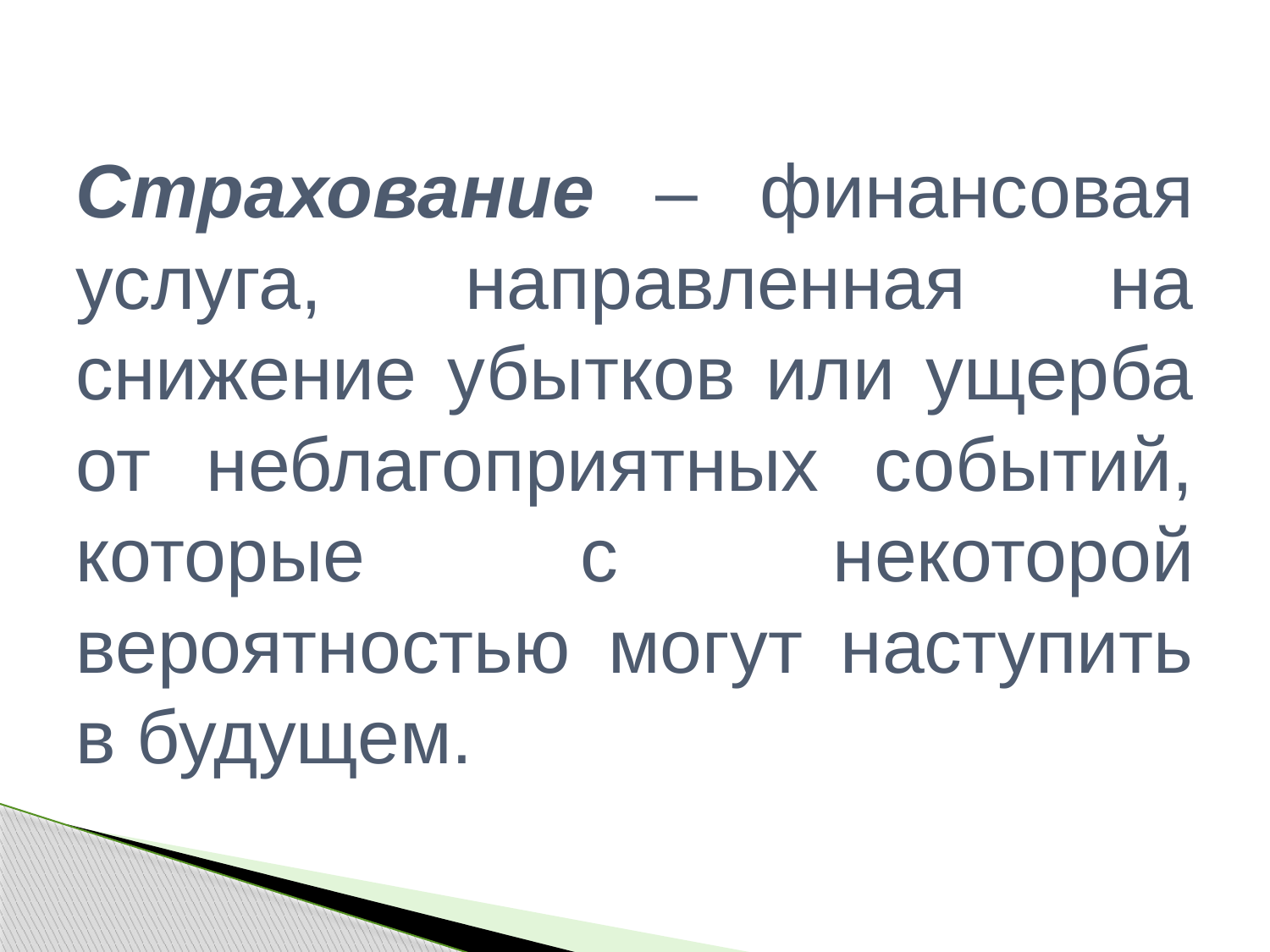

# Страхование – финансовая услуга, направленная на снижение убытков или ущерба от неблагоприятных событий, которые с некоторой вероятностью могут наступить в будущем.